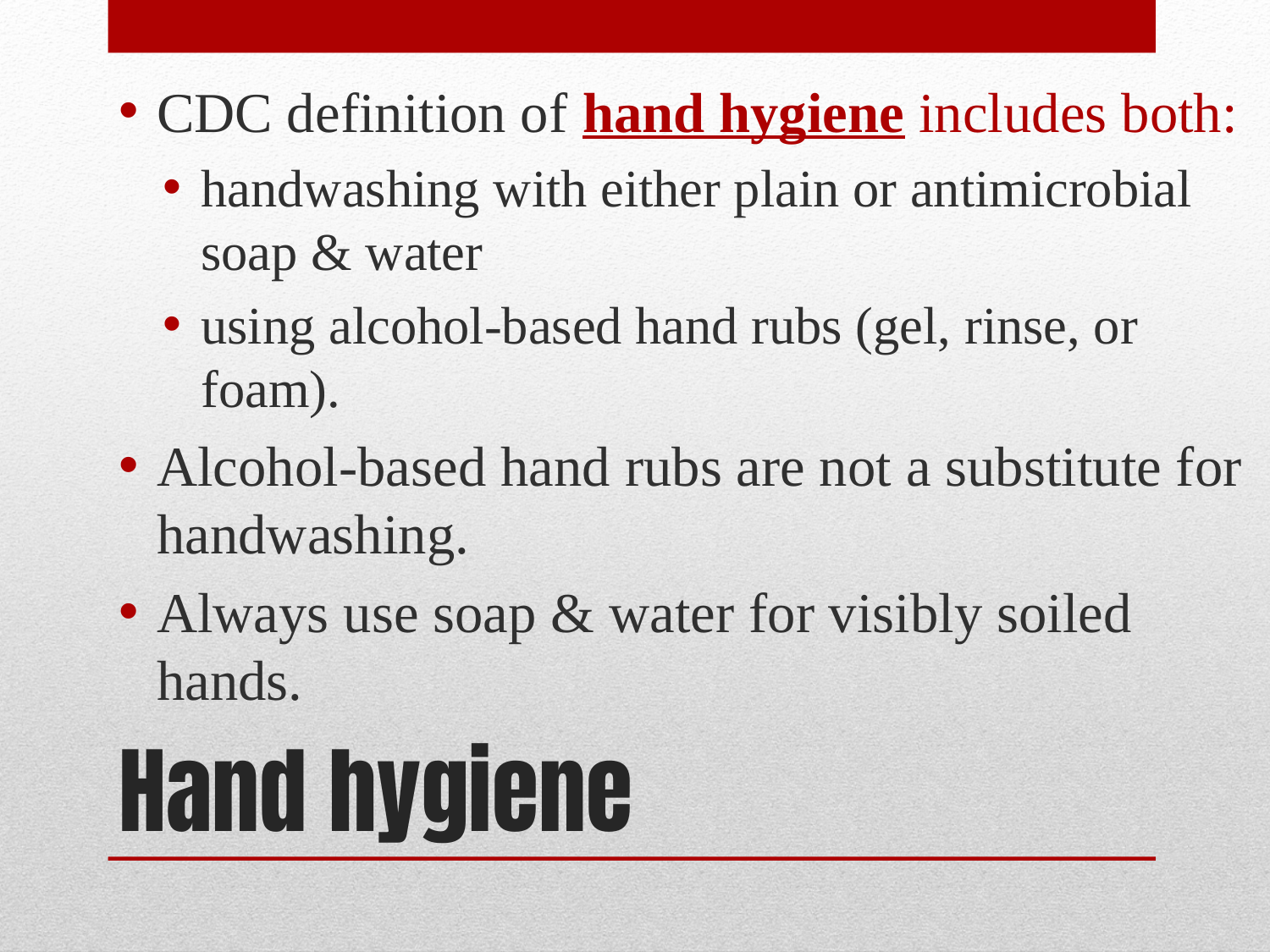

CDC definition of hand hygiene includes both:
handwashing with either plain or antimicrobial soap & water
using alcohol-based hand rubs (gel, rinse, or foam).
Alcohol-based hand rubs are not a substitute for handwashing.
Always use soap & water for visibly soiled hands.
# Hand hygiene